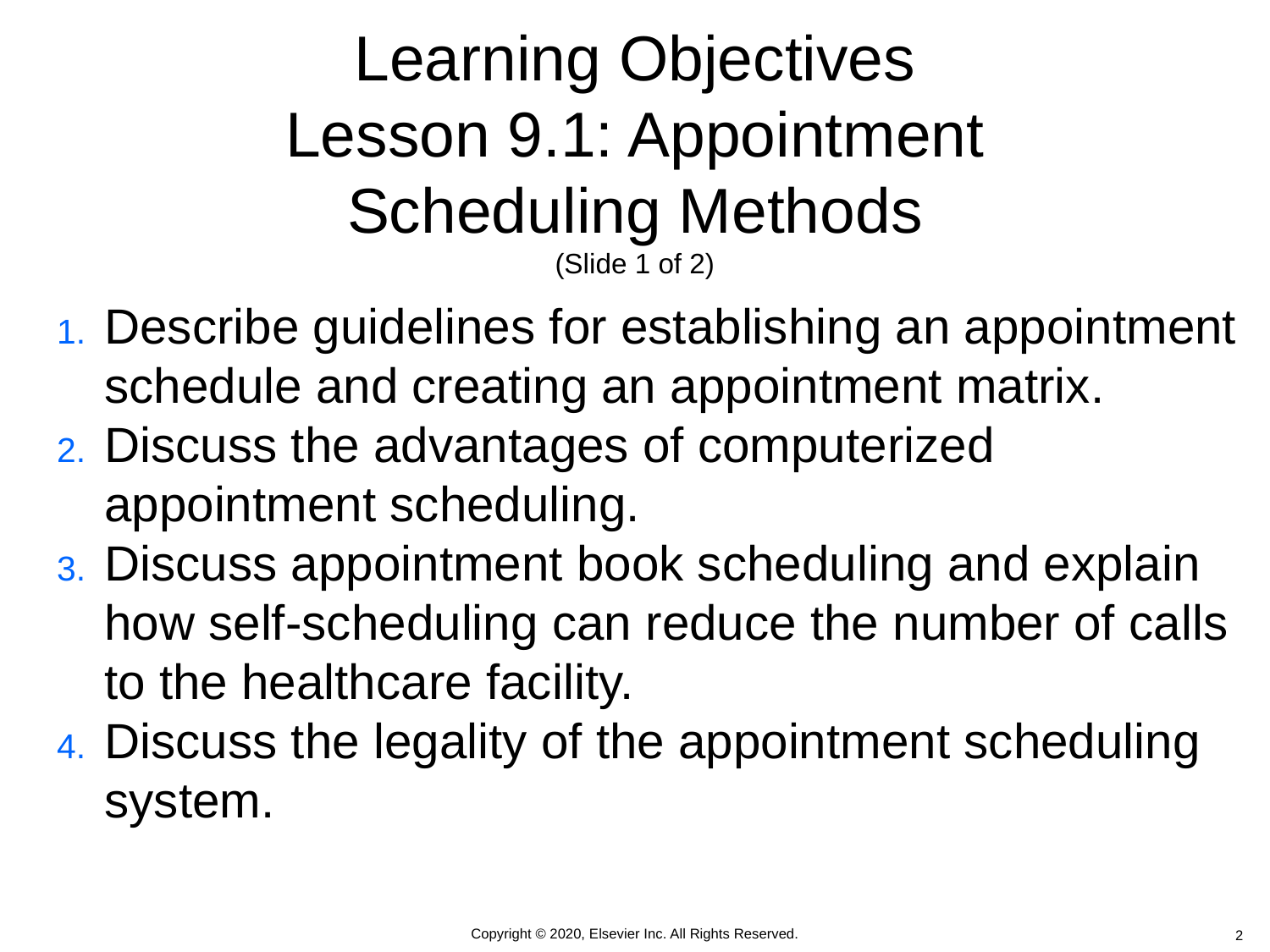

Learning Objectives
Lesson 9.1: Appointment
Scheduling Methods
(Slide 1 of 2)
Describe guidelines for establishing an appointment schedule and creating an appointment matrix.
Discuss the advantages of computerized appointment scheduling.
Discuss appointment book scheduling and explain how self-scheduling can reduce the number of calls to the healthcare facility.
Discuss the legality of the appointment scheduling system.
 2